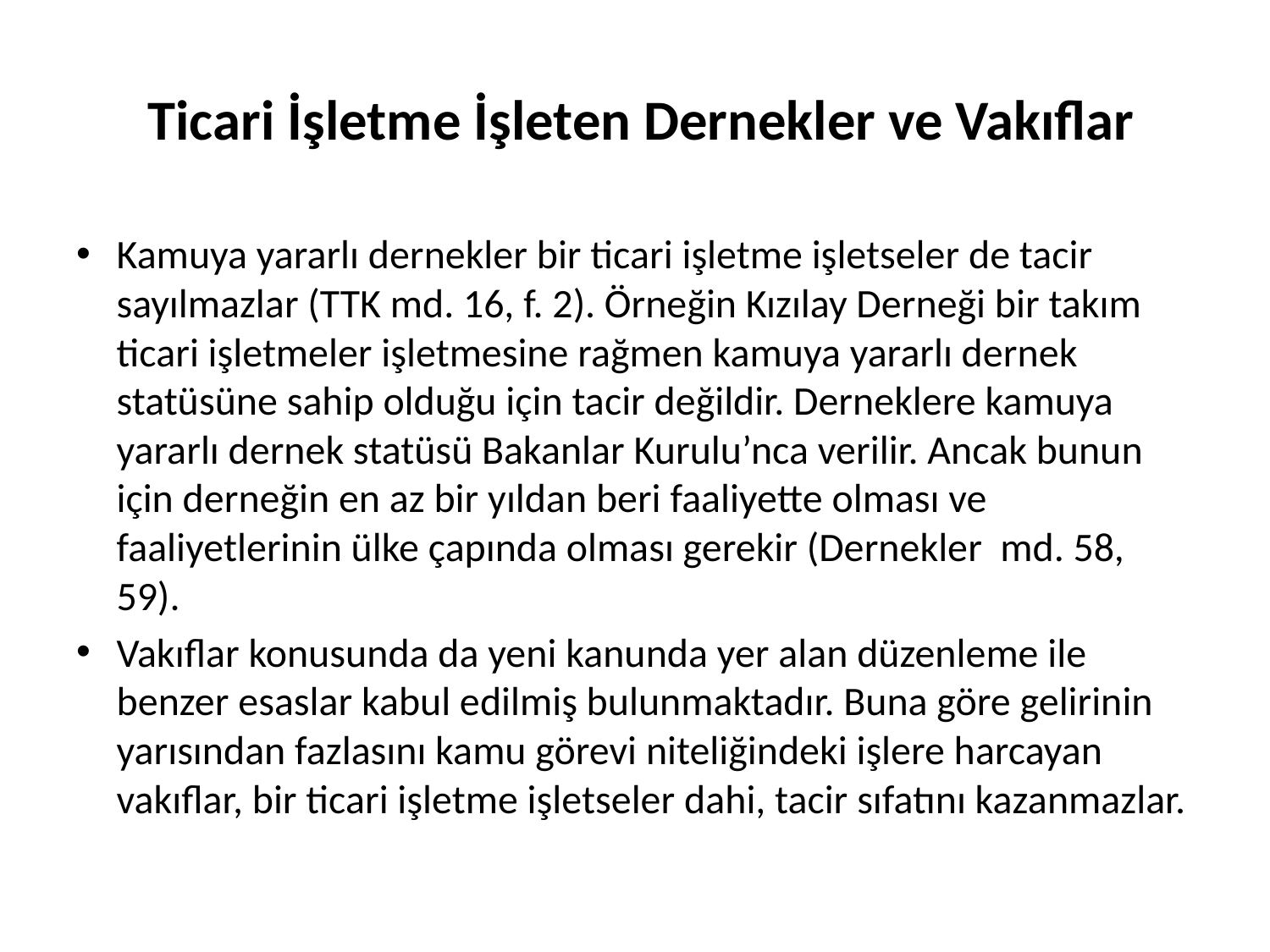

# Ticari İşletme İşleten Dernekler ve Vakıflar
Kamuya yararlı dernekler bir ticari işletme işletseler de tacir sayılmazlar (TTK md. 16, f. 2). Örneğin Kızılay Derneği bir takım ticari işletmeler işletmesine rağmen kamuya yararlı dernek statüsüne sahip olduğu için tacir değildir. Derneklere kamuya yararlı dernek statüsü Bakanlar Kurulu’nca verilir. Ancak bunun için derneğin en az bir yıldan beri faaliyette olması ve faaliyetlerinin ülke çapında olması gerekir (Dernekler  md. 58, 59).
Vakıflar konusunda da yeni kanunda yer alan düzenleme ile benzer esaslar kabul edilmiş bulunmaktadır. Buna göre gelirinin yarısından fazlasını kamu görevi niteliğindeki işlere harcayan vakıflar, bir ticari işletme işletseler dahi, tacir sıfatını kazanmazlar.